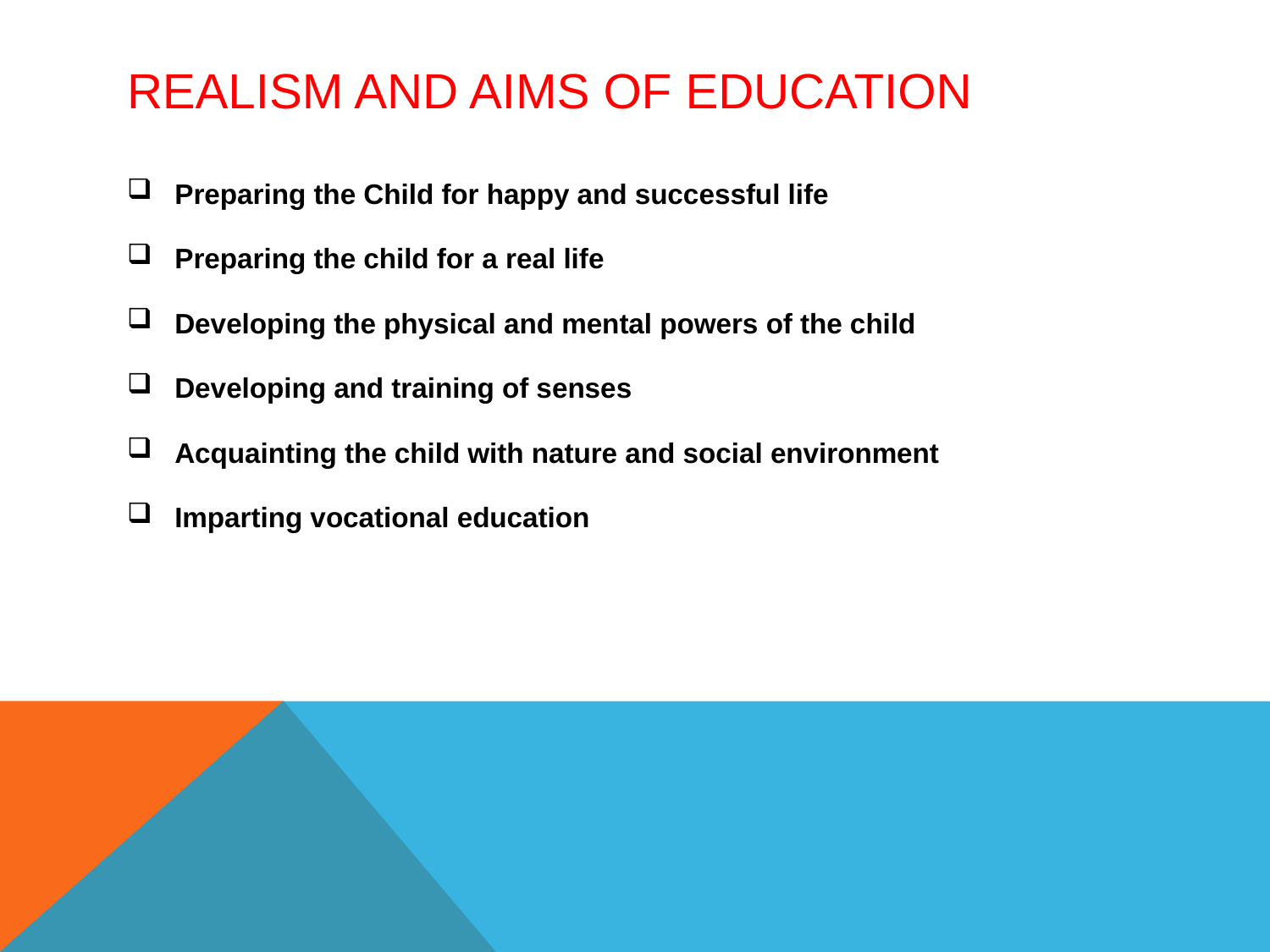

# Realism and Aims of Education
Preparing the Child for happy and successful life
Preparing the child for a real life
Developing the physical and mental powers of the child
Developing and training of senses
Acquainting the child with nature and social environment
Imparting vocational education